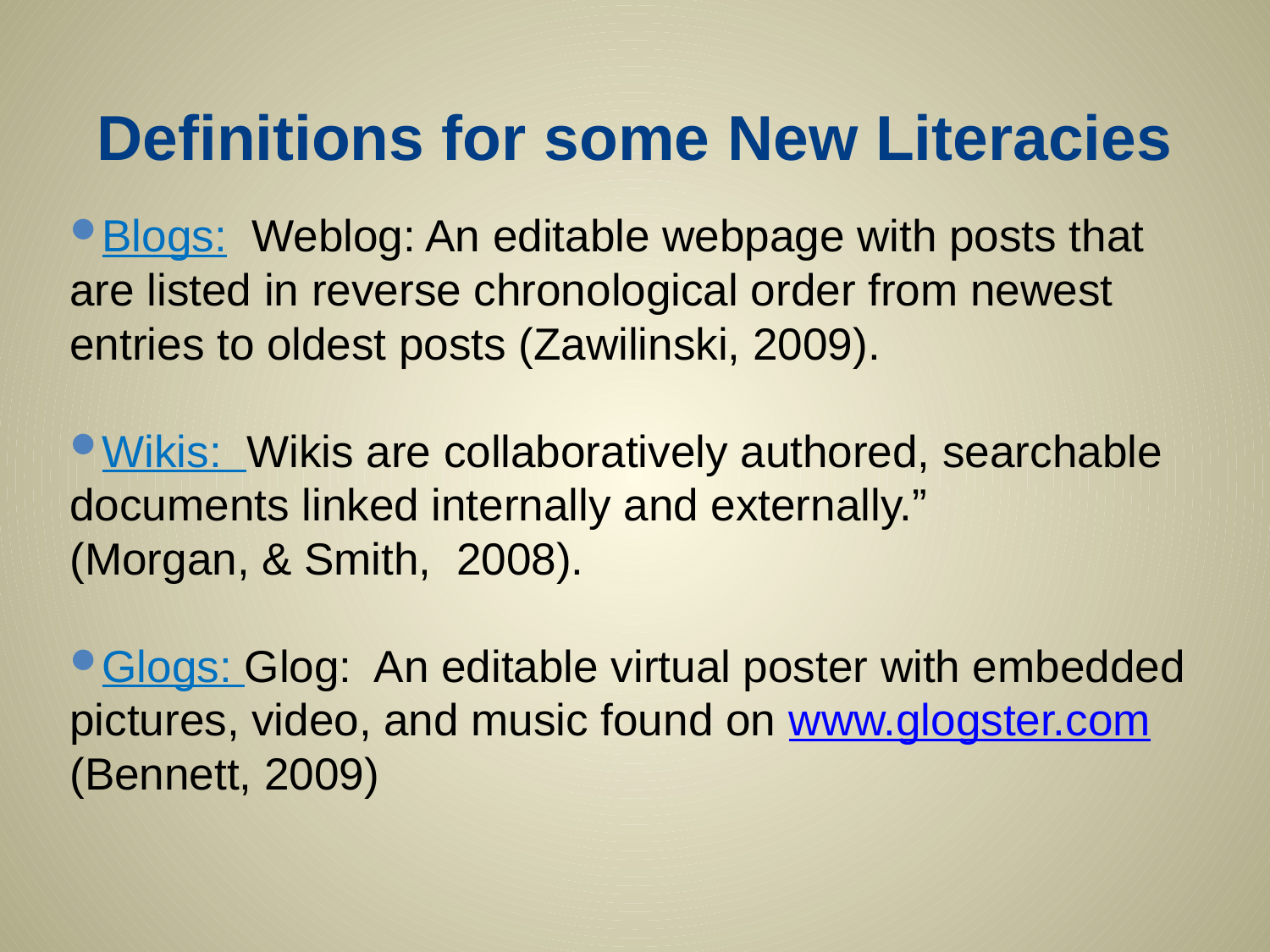

# Definitions for some New Literacies
Blogs:  Weblog: An editable webpage with posts that are listed in reverse chronological order from newest entries to oldest posts (Zawilinski, 2009).

Wikis:  Wikis are collaboratively authored, searchable documents linked internally and externally.”
(Morgan, & Smith,  2008).

Glogs: Glog:  An editable virtual poster with embedded pictures, video, and music found on www.glogster.com (Bennett, 2009)